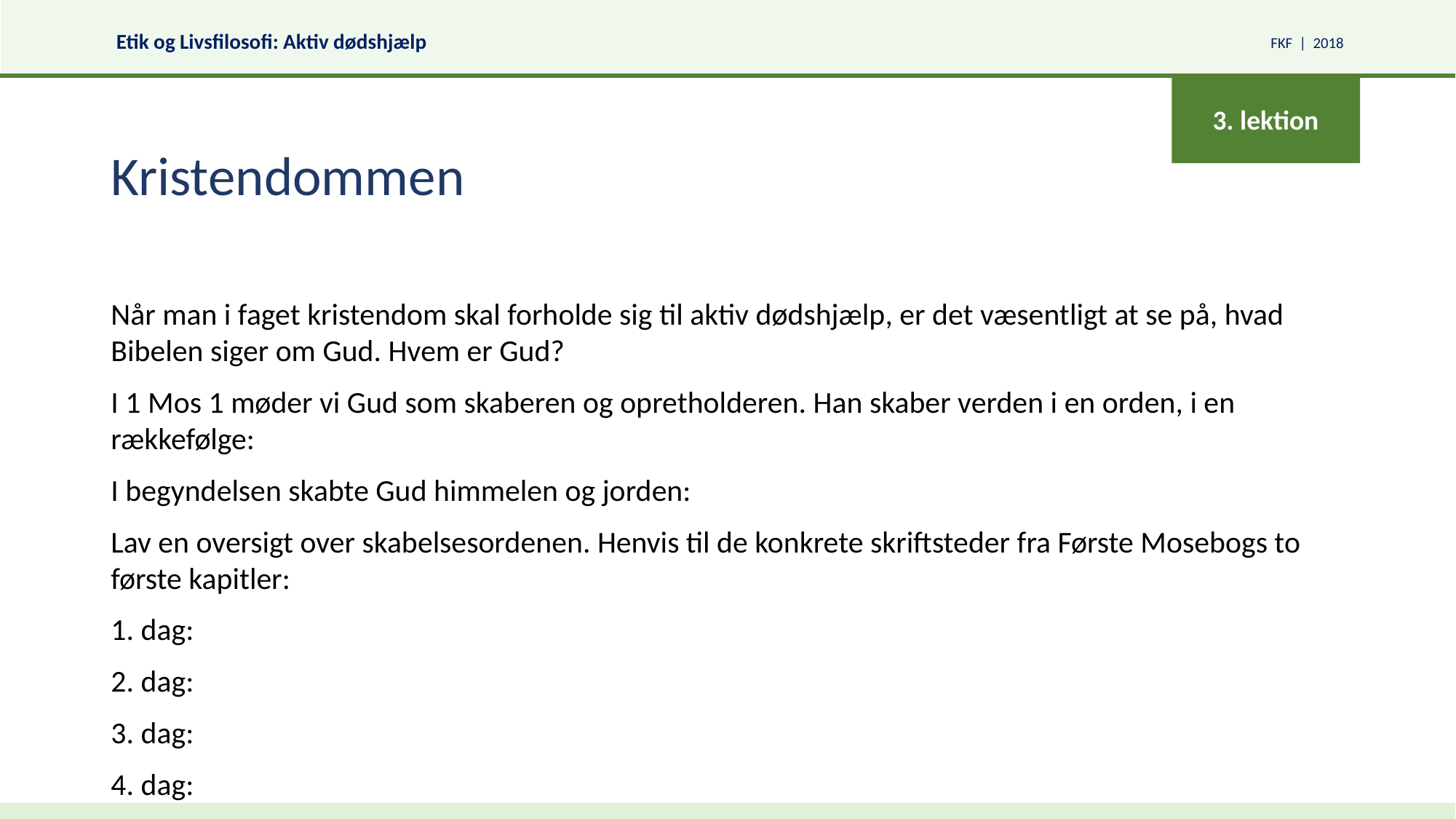

3. lektion
# Kristendommen
Når man i faget kristendom skal forholde sig til aktiv dødshjælp, er det væsentligt at se på, hvad Bibelen siger om Gud. Hvem er Gud?
I 1 Mos 1 møder vi Gud som skaberen og opretholderen. Han skaber verden i en orden, i en rækkefølge:
I begyndelsen skabte Gud himmelen og jorden:
Lav en oversigt over skabelsesordenen. Henvis til de konkrete skriftsteder fra Første Mosebogs to første kapitler:
1. dag:
2. dag:
3. dag:
4. dag:
5. dag:
6. dag:
7. dag: